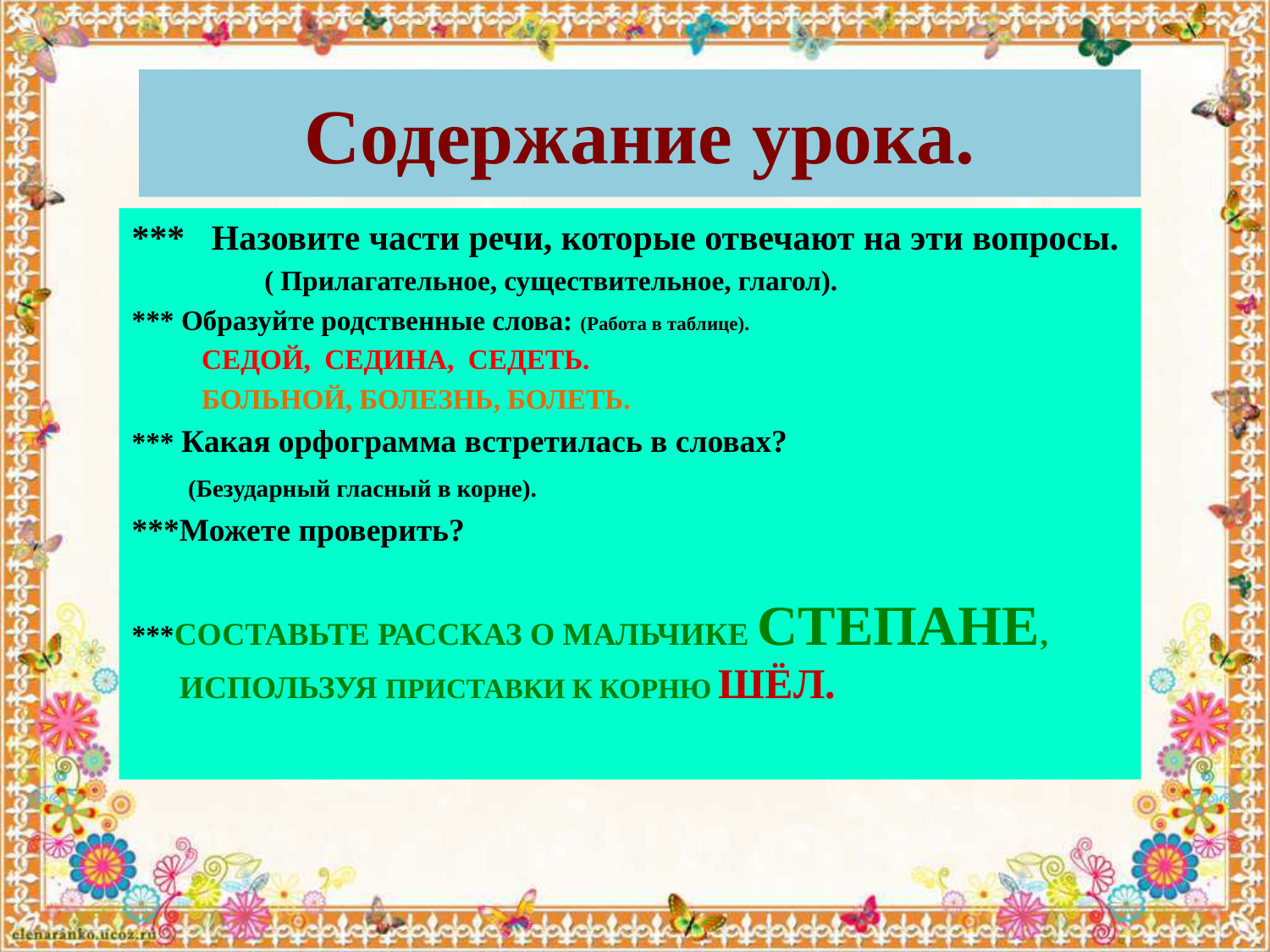

# Содержание урока.
***   Назовите части речи, которые отвечают на эти вопросы.
                   ( Прилагательное, существительное, глагол).
*** Образуйте родственные слова: (Работа в таблице).
          СЕДОЙ,  СЕДИНА,  СЕДЕТЬ.
          БОЛЬНОЙ, БОЛЕЗНЬ, БОЛЕТЬ.
*** Какая орфограмма встретилась в словах?
       (Безударный гласный в корне).
***Можете проверить?

***СОСТАВЬТЕ РАССКАЗ О МАЛЬЧИКЕ СТЕПАНЕ, ИСПОЛЬЗУЯ ПРИСТАВКИ К КОРНЮ ШЁЛ.